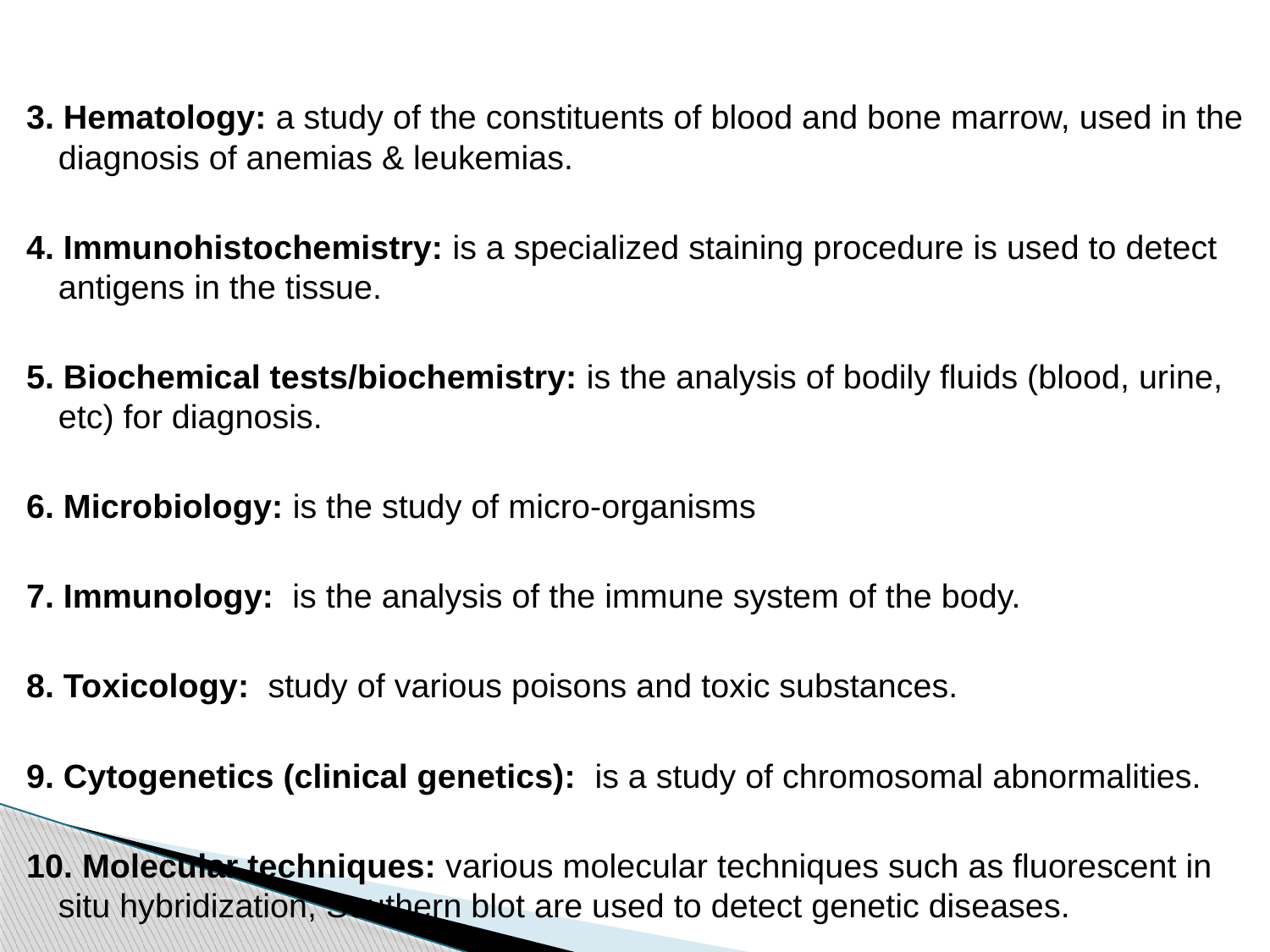

3. Hematology: a study of the constituents of blood and bone marrow, used in the diagnosis of anemias & leukemias.

4. Immunohistochemistry: is a specialized staining procedure is used to detect antigens in the tissue.

5. Biochemical tests/biochemistry: is the analysis of bodily fluids (blood, urine, etc) for diagnosis.

6. Microbiology: is the study of micro-organisms

7. Immunology:  is the analysis of the immune system of the body.

8. Toxicology:  study of various poisons and toxic substances.

9. Cytogenetics (clinical genetics):  is a study of chromosomal abnormalities.

10. Molecular techniques: various molecular techniques such as fluorescent in situ hybridization, Southern blot are used to detect genetic diseases.